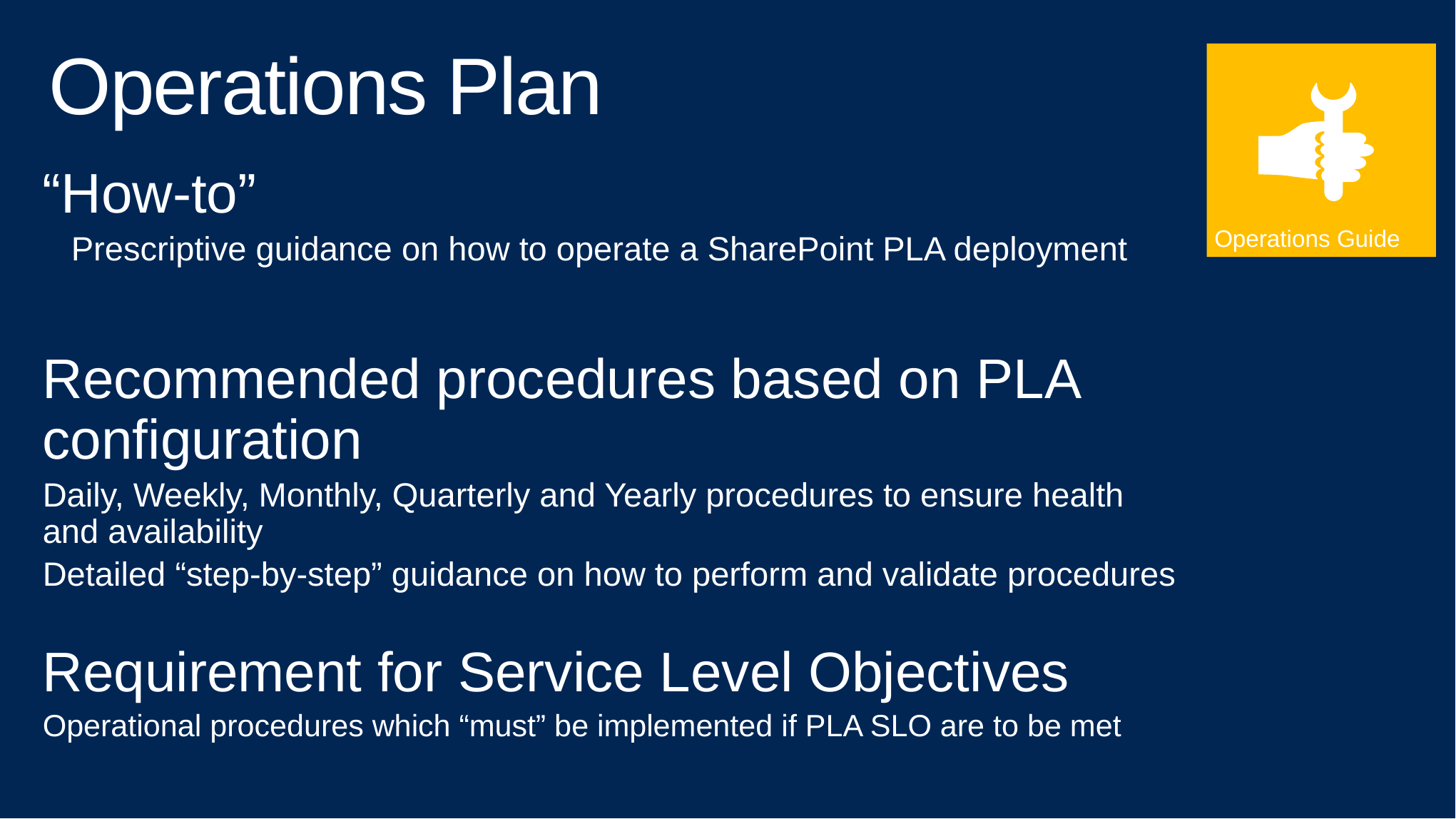

# Operations Plan
Operations Guide

“How-to”
Prescriptive guidance on how to operate a SharePoint PLA deployment

Recommended procedures based on PLA configuration
Daily, Weekly, Monthly, Quarterly and Yearly procedures to ensure health and availability
Detailed “step-by-step” guidance on how to perform and validate procedures

Requirement for Service Level Objectives
Operational procedures which “must” be implemented if PLA SLO are to be met